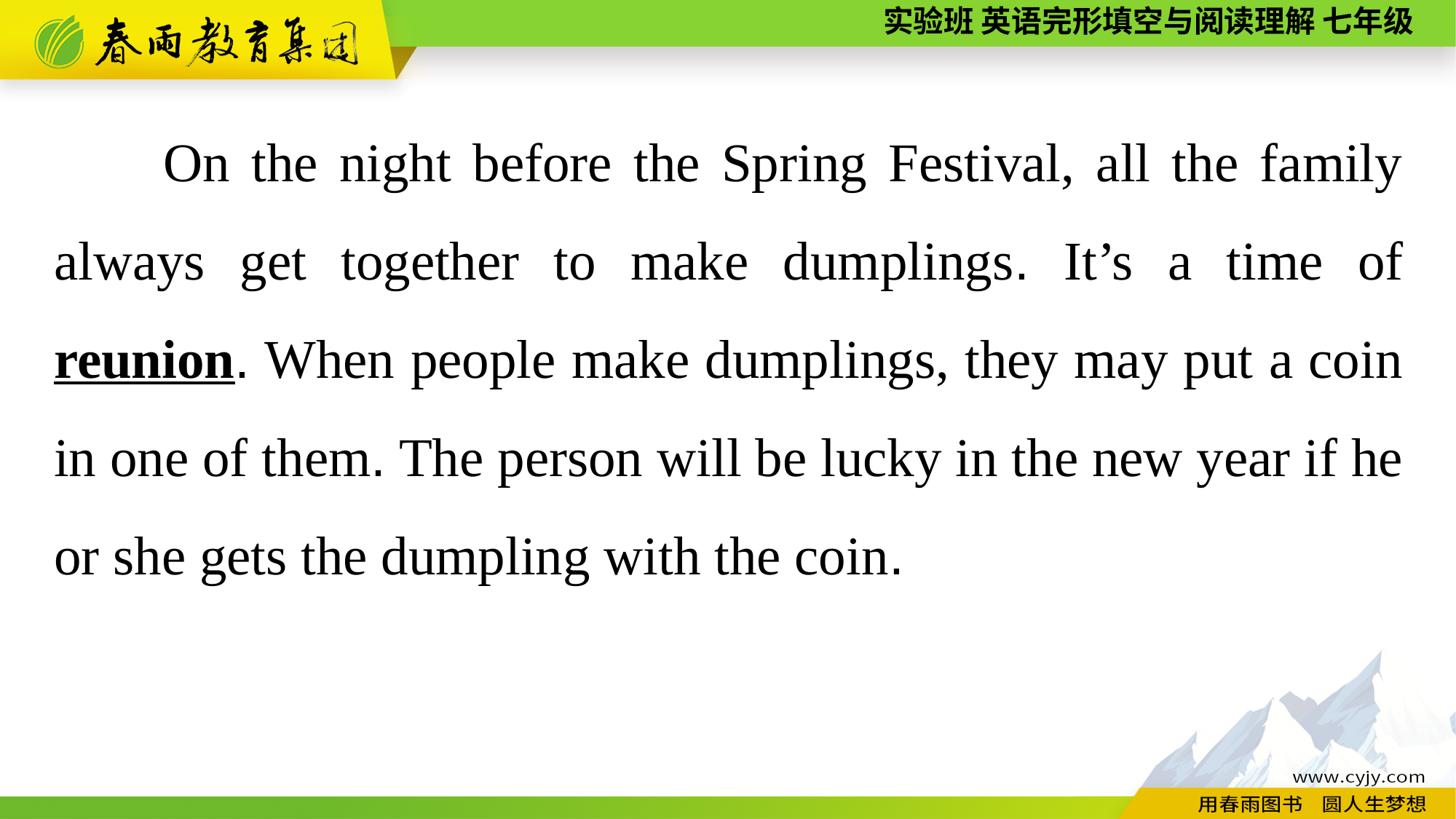

On the night before the Spring Festival, all the family always get together to make dumplings. It’s a time of reunion. When people make dumplings, they may put a coin in one of them. The person will be lucky in the new year if he or she gets the dumpling with the coin.